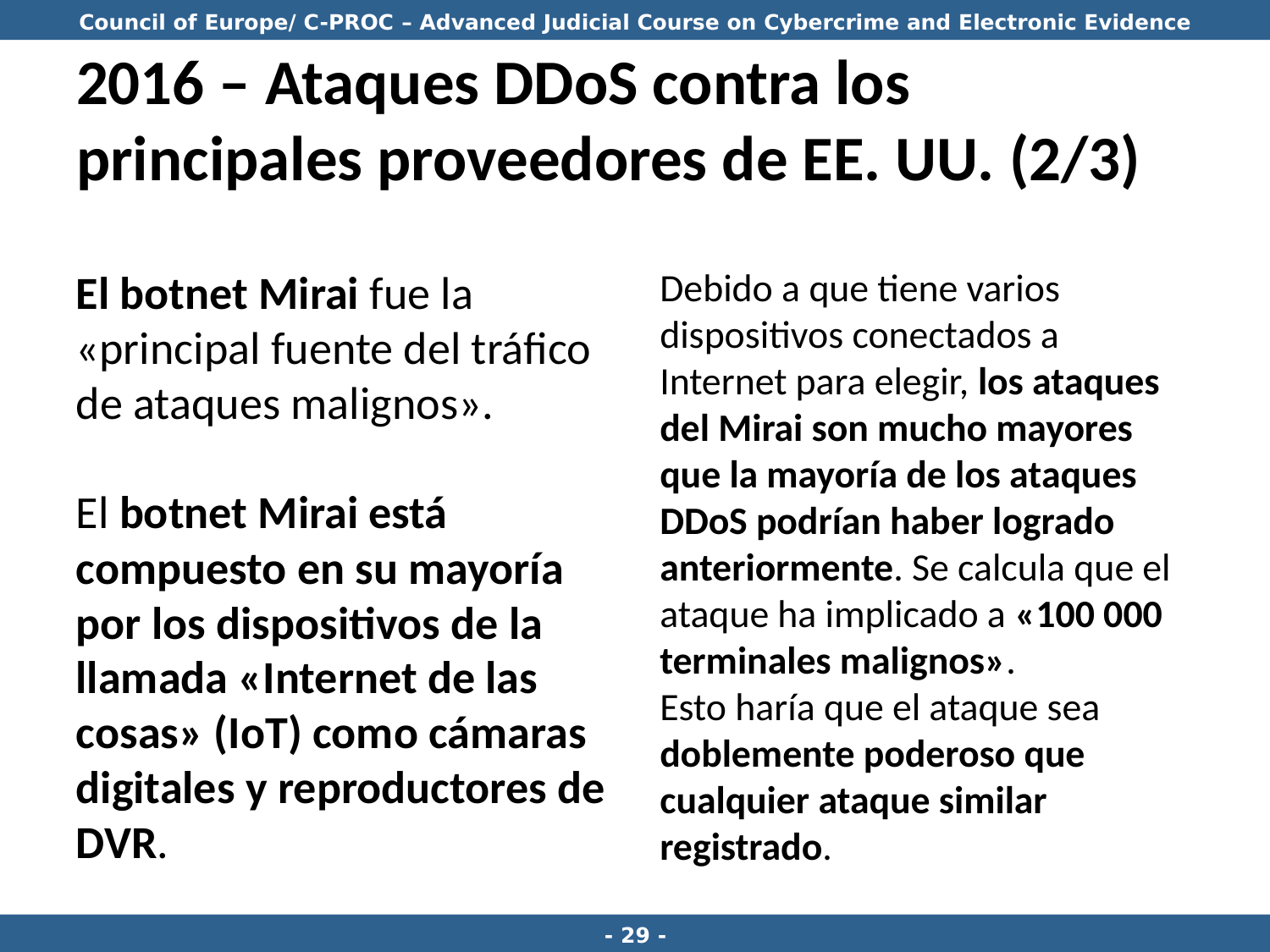

# 2016 – Ataques DDoS contra los principales proveedores de EE. UU. (2/3)
El botnet Mirai fue la «principal fuente del tráfico de ataques malignos».

El botnet Mirai está compuesto en su mayoría por los dispositivos de la llamada «Internet de las cosas» (IoT) como cámaras digitales y reproductores de DVR.

Debido a que tiene varios dispositivos conectados a Internet para elegir, los ataques del Mirai son mucho mayores que la mayoría de los ataques DDoS podrían haber logrado anteriormente. Se calcula que el ataque ha implicado a «100 000 terminales malignos».
Esto haría que el ataque sea doblemente poderoso que cualquier ataque similar registrado.